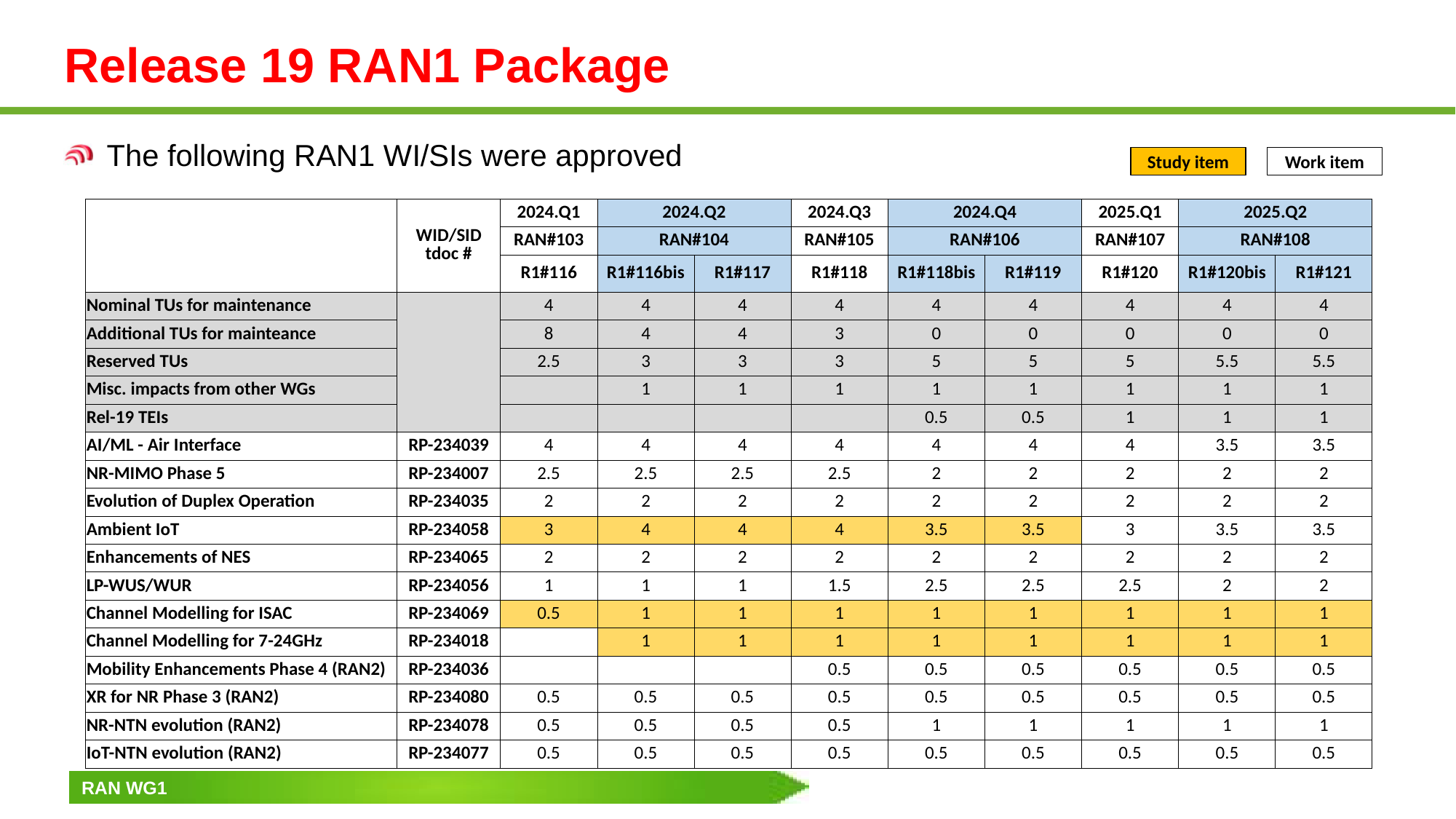

# Release 19 RAN1 Package
The following RAN1 WI/SIs were approved

Study item
Work item
|  | WID/SID tdoc # | 2024.Q1 | 2024.Q2 |  | 2024.Q3 | 2024.Q4 |  | 2025.Q1 | 2025.Q2 |  |
| --- | --- | --- | --- | --- | --- | --- | --- | --- | --- | --- |
|  |  | RAN#103 | RAN#104 |  | RAN#105 | RAN#106 |  | RAN#107 | RAN#108 |  |
|  |  | R1#116 | R1#116bis | R1#117 | R1#118 | R1#118bis | R1#119 | R1#120 | R1#120bis | R1#121 |
| Nominal TUs for maintenance |  | 4 | 4 | 4 | 4 | 4 | 4 | 4 | 4 | 4 |
| Additional TUs for mainteance |  | 8 | 4 | 4 | 3 | 0 | 0 | 0 | 0 | 0 |
| Reserved TUs |  | 2.5 | 3 | 3 | 3 | 5 | 5 | 5 | 5.5 | 5.5 |
| Misc. impacts from other WGs |  |  | 1 | 1 | 1 | 1 | 1 | 1 | 1 | 1 |
| Rel-19 TEIs |  |  |  |  |  | 0.5 | 0.5 | 1 | 1 | 1 |
| AI/ML - Air Interface | RP-234039 | 4 | 4 | 4 | 4 | 4 | 4 | 4 | 3.5 | 3.5 |
| NR-MIMO Phase 5 | RP-234007 | 2.5 | 2.5 | 2.5 | 2.5 | 2 | 2 | 2 | 2 | 2 |
| Evolution of Duplex Operation | RP-234035 | 2 | 2 | 2 | 2 | 2 | 2 | 2 | 2 | 2 |
| Ambient IoT | RP-234058 | 3 | 4 | 4 | 4 | 3.5 | 3.5 | 3 | 3.5 | 3.5 |
| Enhancements of NES | RP-234065 | 2 | 2 | 2 | 2 | 2 | 2 | 2 | 2 | 2 |
| LP-WUS/WUR | RP-234056 | 1 | 1 | 1 | 1.5 | 2.5 | 2.5 | 2.5 | 2 | 2 |
| Channel Modelling for ISAC | RP-234069 | 0.5 | 1 | 1 | 1 | 1 | 1 | 1 | 1 | 1 |
| Channel Modelling for 7-24GHz | RP-234018 |  | 1 | 1 | 1 | 1 | 1 | 1 | 1 | 1 |
| Mobility Enhancements Phase 4 (RAN2) | RP-234036 |  |  |  | 0.5 | 0.5 | 0.5 | 0.5 | 0.5 | 0.5 |
| XR for NR Phase 3 (RAN2) | RP-234080 | 0.5 | 0.5 | 0.5 | 0.5 | 0.5 | 0.5 | 0.5 | 0.5 | 0.5 |
| NR-NTN evolution (RAN2) | RP-234078 | 0.5 | 0.5 | 0.5 | 0.5 | 1 | 1 | 1 | 1 | 1 |
| IoT-NTN evolution (RAN2) | RP-234077 | 0.5 | 0.5 | 0.5 | 0.5 | 0.5 | 0.5 | 0.5 | 0.5 | 0.5 |